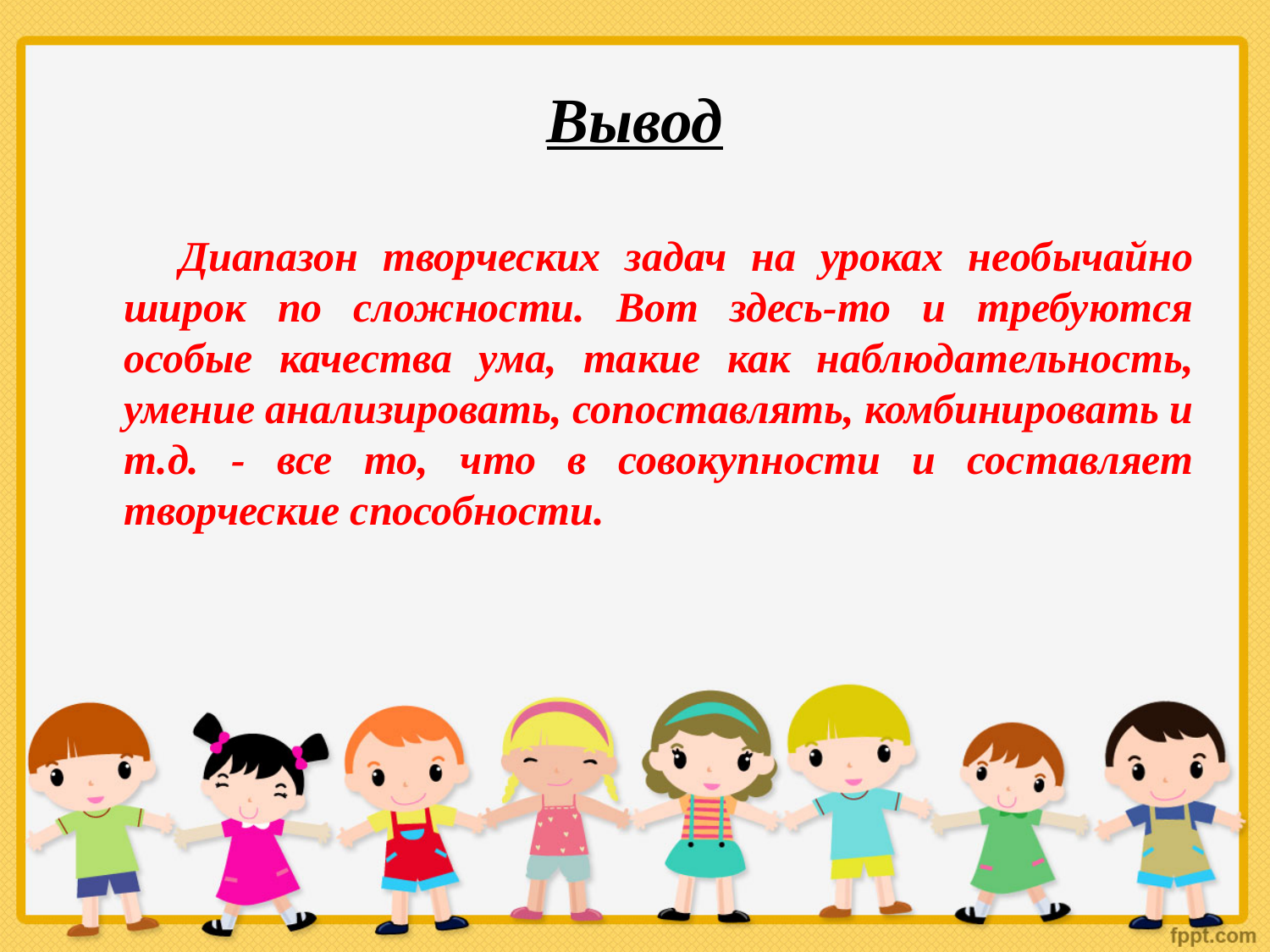

# Вывод
    Диапазон творческих задач на уроках необычайно широк по сложности. Вот здесь-то и требуются особые качества ума, такие как наблюдательность, умение анализировать, сопоставлять, комбинировать и т.д. - все то, что в совокупности и составляет творческие способности.